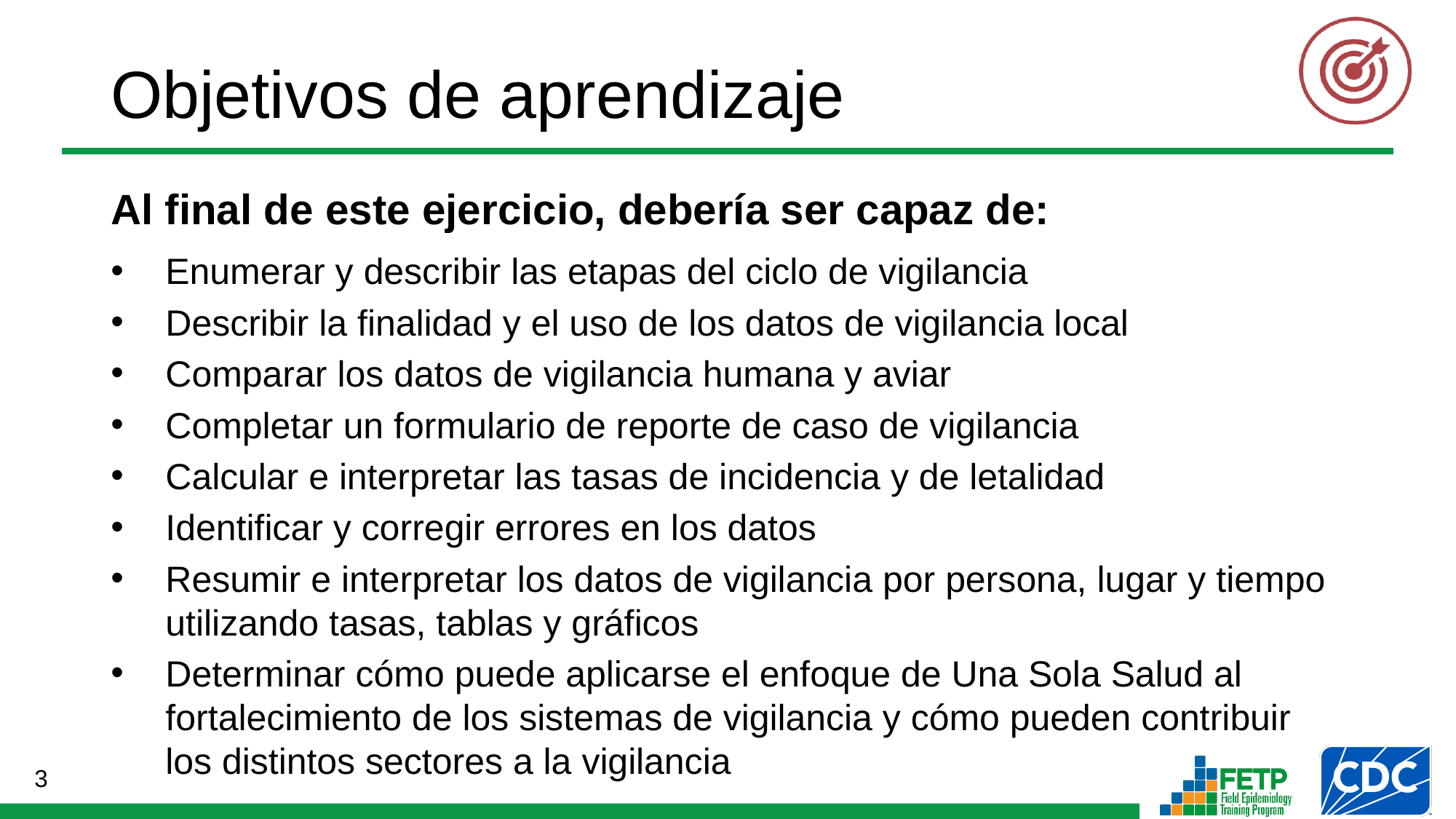

Al final de este ejercicio, debería ser capaz de:
Enumerar y describir las etapas del ciclo de vigilancia
Describir la finalidad y el uso de los datos de vigilancia local
Comparar los datos de vigilancia humana y aviar
Completar un formulario de reporte de caso de vigilancia
Calcular e interpretar las tasas de incidencia y de letalidad
Identificar y corregir errores en los datos
Resumir e interpretar los datos de vigilancia por persona, lugar y tiempo utilizando tasas, tablas y gráficos
Determinar cómo puede aplicarse el enfoque de Una Sola Salud al fortalecimiento de los sistemas de vigilancia y cómo pueden contribuir los distintos sectores a la vigilancia